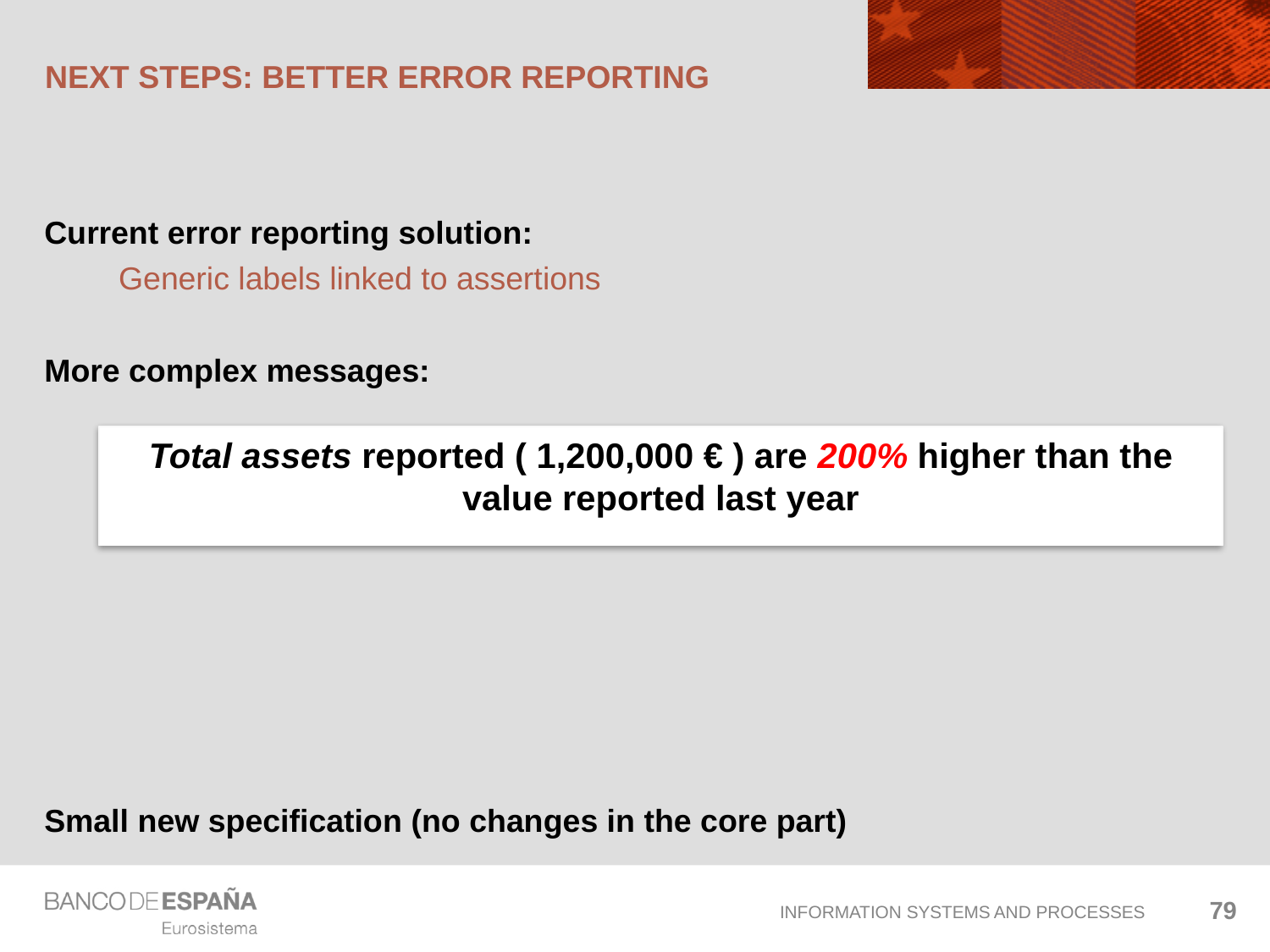

# NEXT STEPS: BETTER ERROR REPORTING
Current error reporting solution:
Generic labels linked to assertions

More complex messages:

Total assets reported ( 1,200,000 € ) are 200% higher than the value reported last year

Small new specification (no changes in the core part)
79